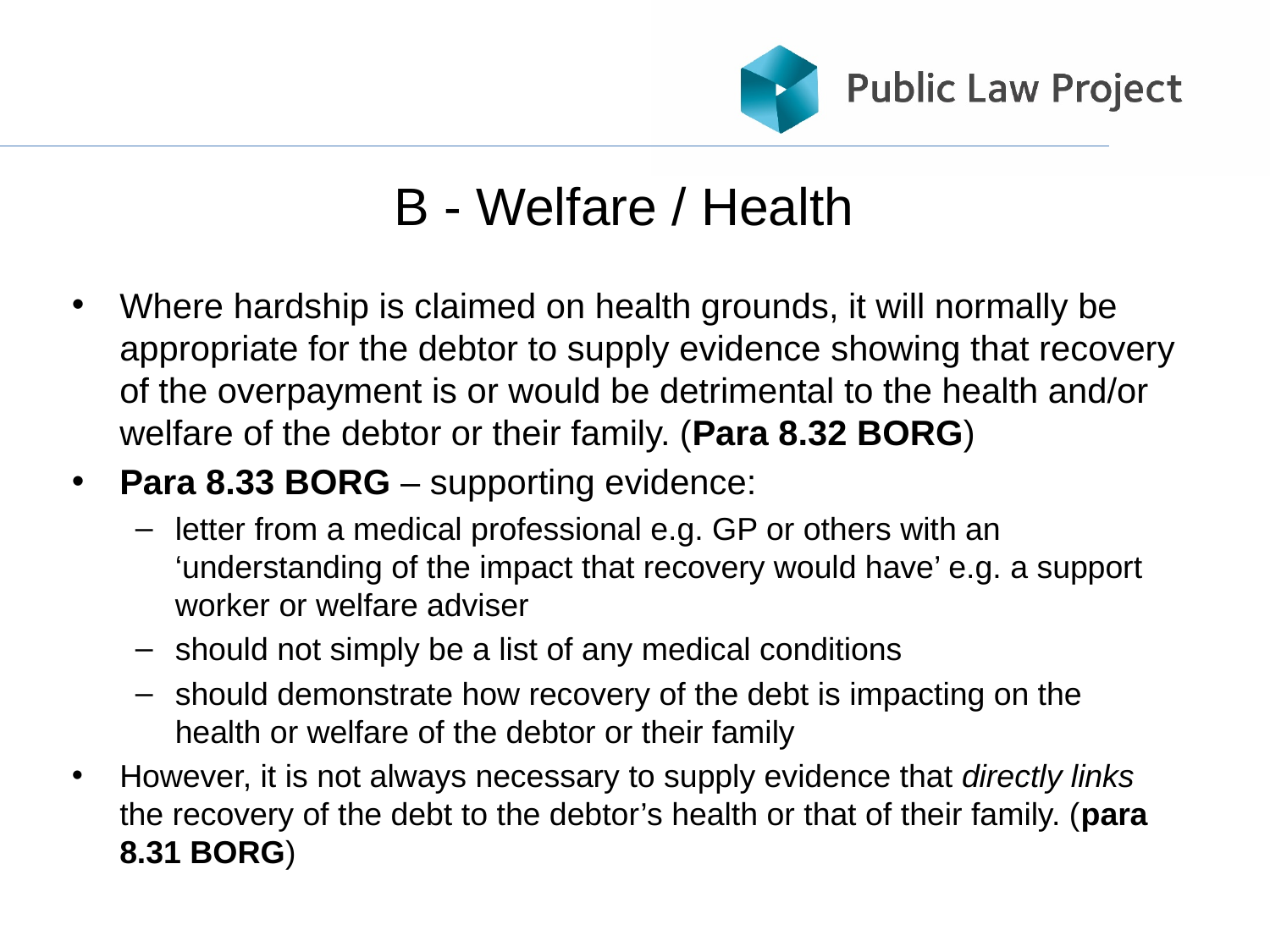

# B - Welfare / Health
Where hardship is claimed on health grounds, it will normally be appropriate for the debtor to supply evidence showing that recovery of the overpayment is or would be detrimental to the health and/or welfare of the debtor or their family. (Para 8.32 BORG)
Para 8.33 BORG – supporting evidence:
letter from a medical professional e.g. GP or others with an ‘understanding of the impact that recovery would have’ e.g. a support worker or welfare adviser
should not simply be a list of any medical conditions
should demonstrate how recovery of the debt is impacting on the health or welfare of the debtor or their family
However, it is not always necessary to supply evidence that directly links the recovery of the debt to the debtor’s health or that of their family. (para 8.31 BORG)